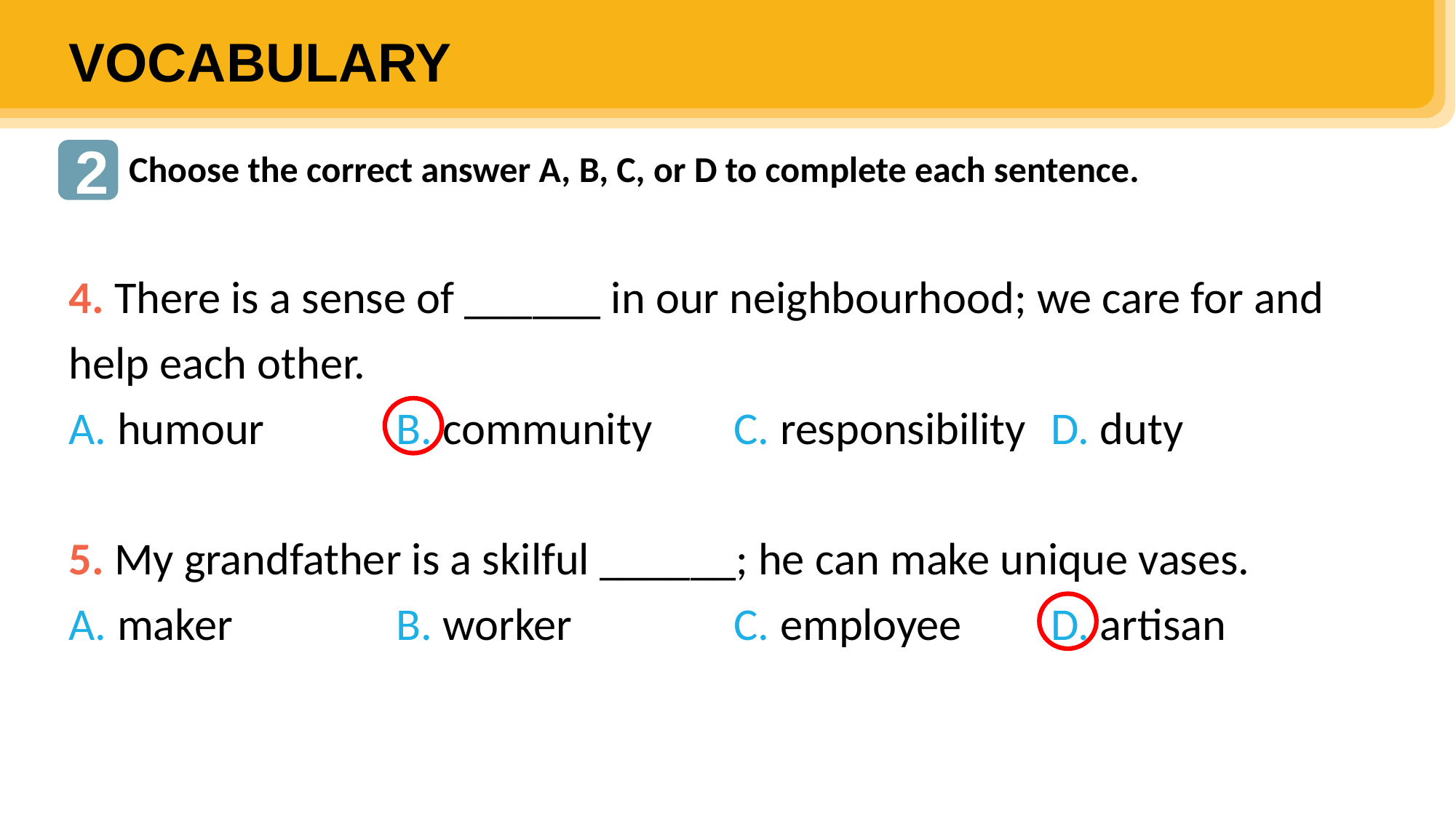

VOCABULARY
2

Choose the correct answer A, B, C, or D to complete each sentence.
4. There is a sense of ______ in our neighbourhood; we care for and help each other.
A. humour 		B. community	 C. responsibility 	D. duty

5. My grandfather is a skilful ______; he can make unique vases.
A. maker 		B. worker		 C. employee 	D. artisan